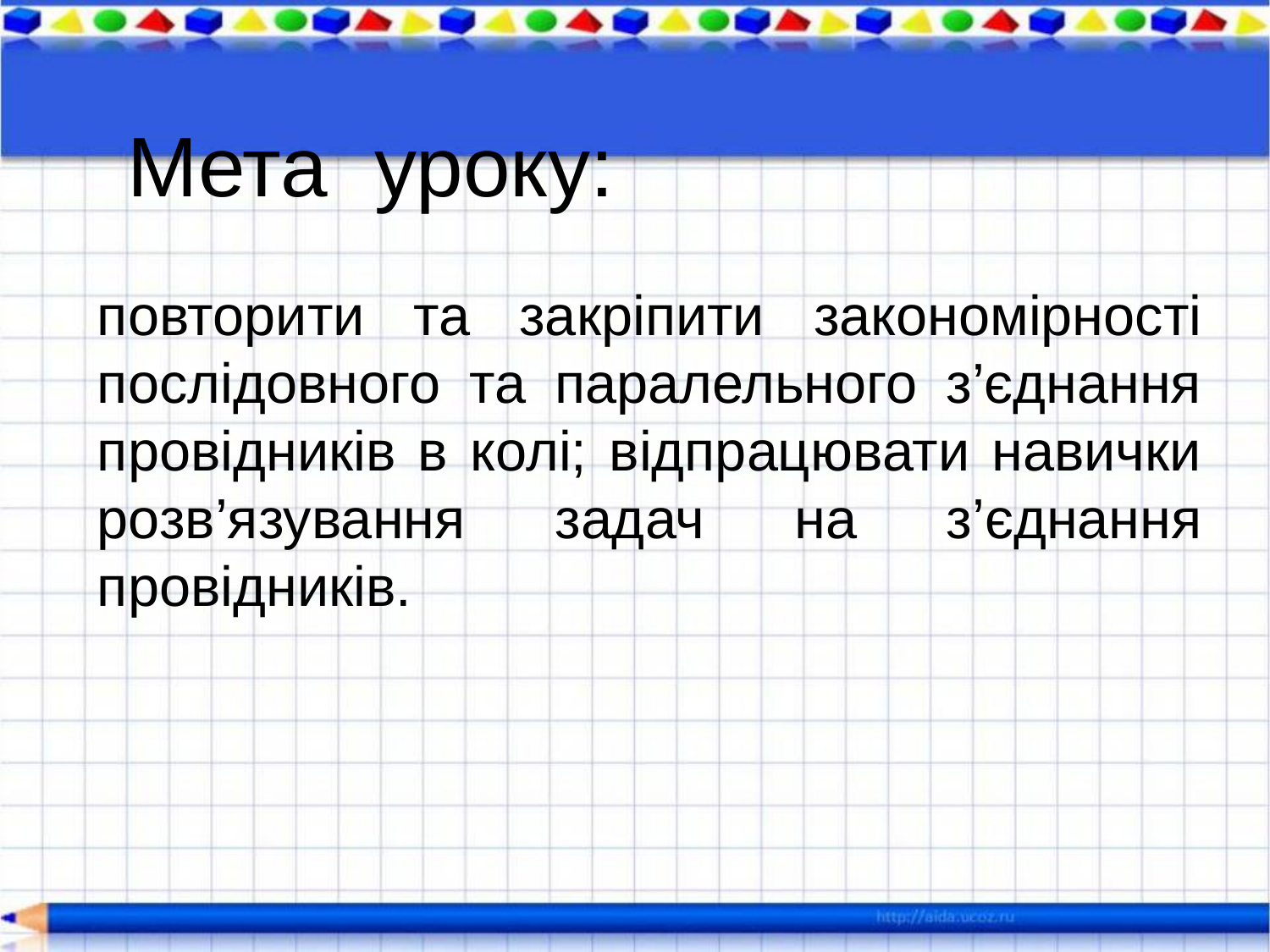

Мета  уроку:

повторити та закріпити закономірності послідовного та паралельного з’єднання провідників в колі; відпрацювати навички розв’язування задач на з’єднання провідників.